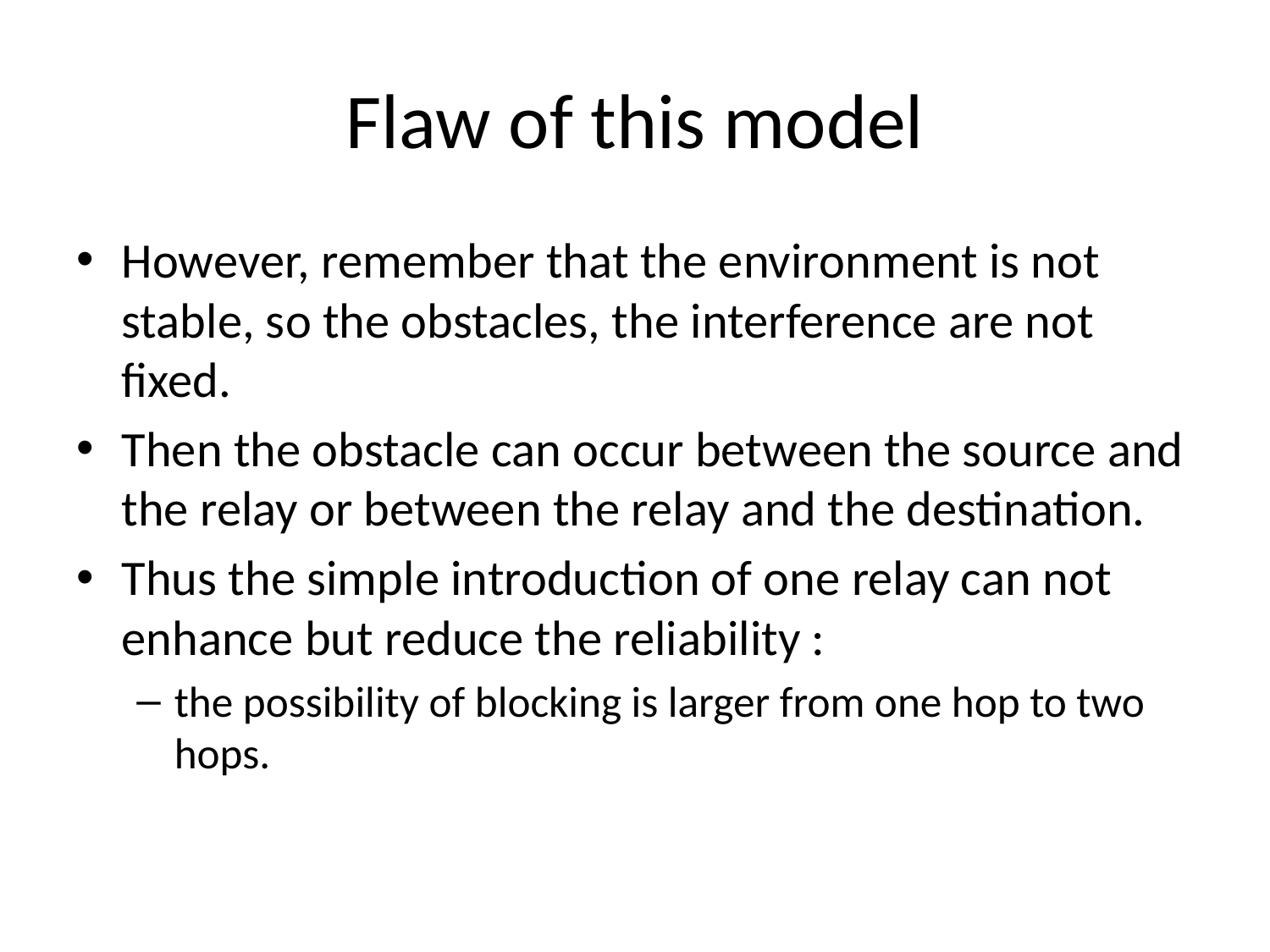

# Flaw of this model
However, remember that the environment is not stable, so the obstacles, the interference are not fixed.
Then the obstacle can occur between the source and the relay or between the relay and the destination.
Thus the simple introduction of one relay can not enhance but reduce the reliability :
the possibility of blocking is larger from one hop to two hops.